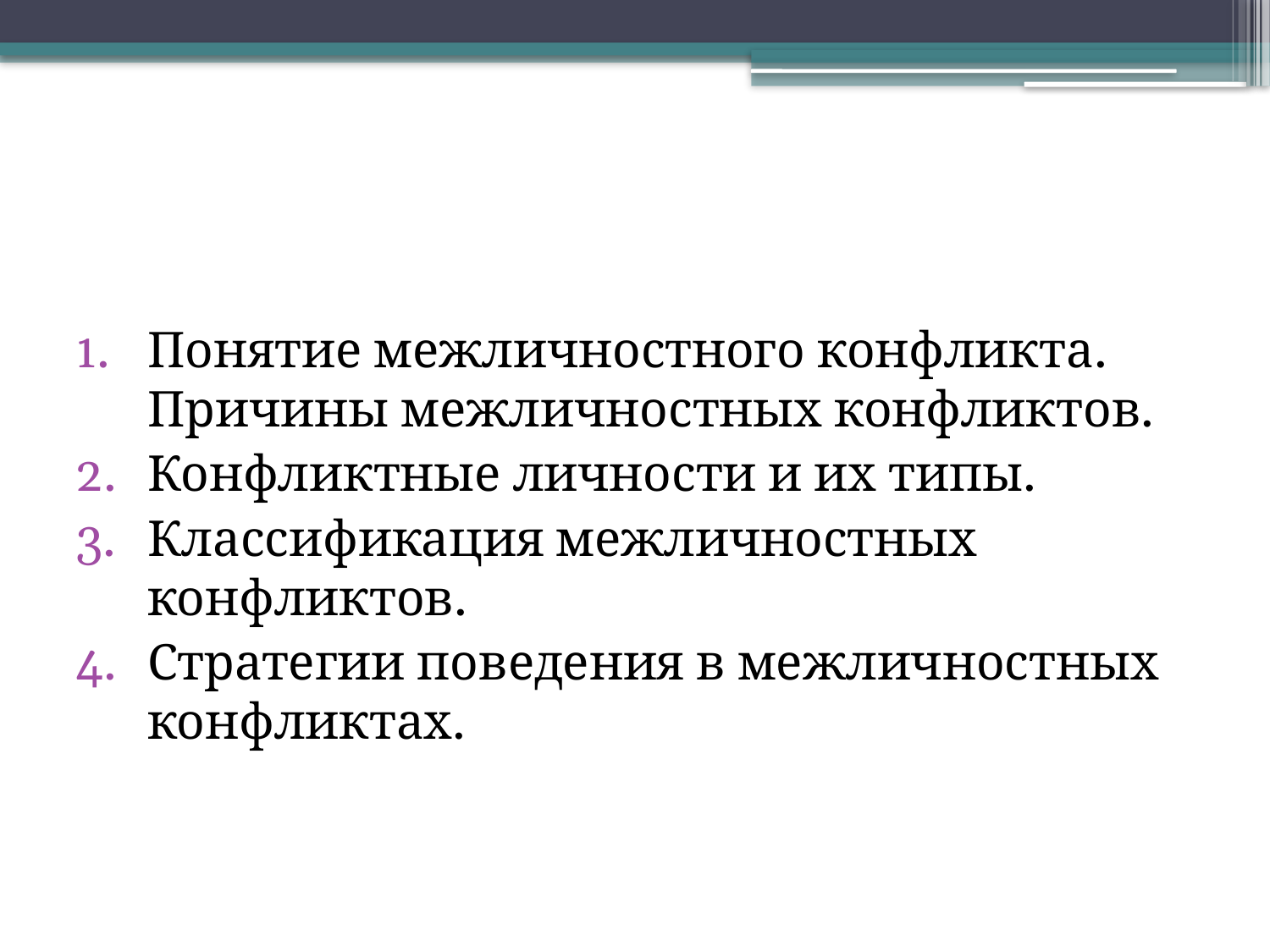

#
Понятие межличностного конфликта. Причины межличностных конфликтов.
Конфликтные личности и их типы.
Классификация межличностных конфликтов.
Стратегии поведения в межличностных конфликтах.